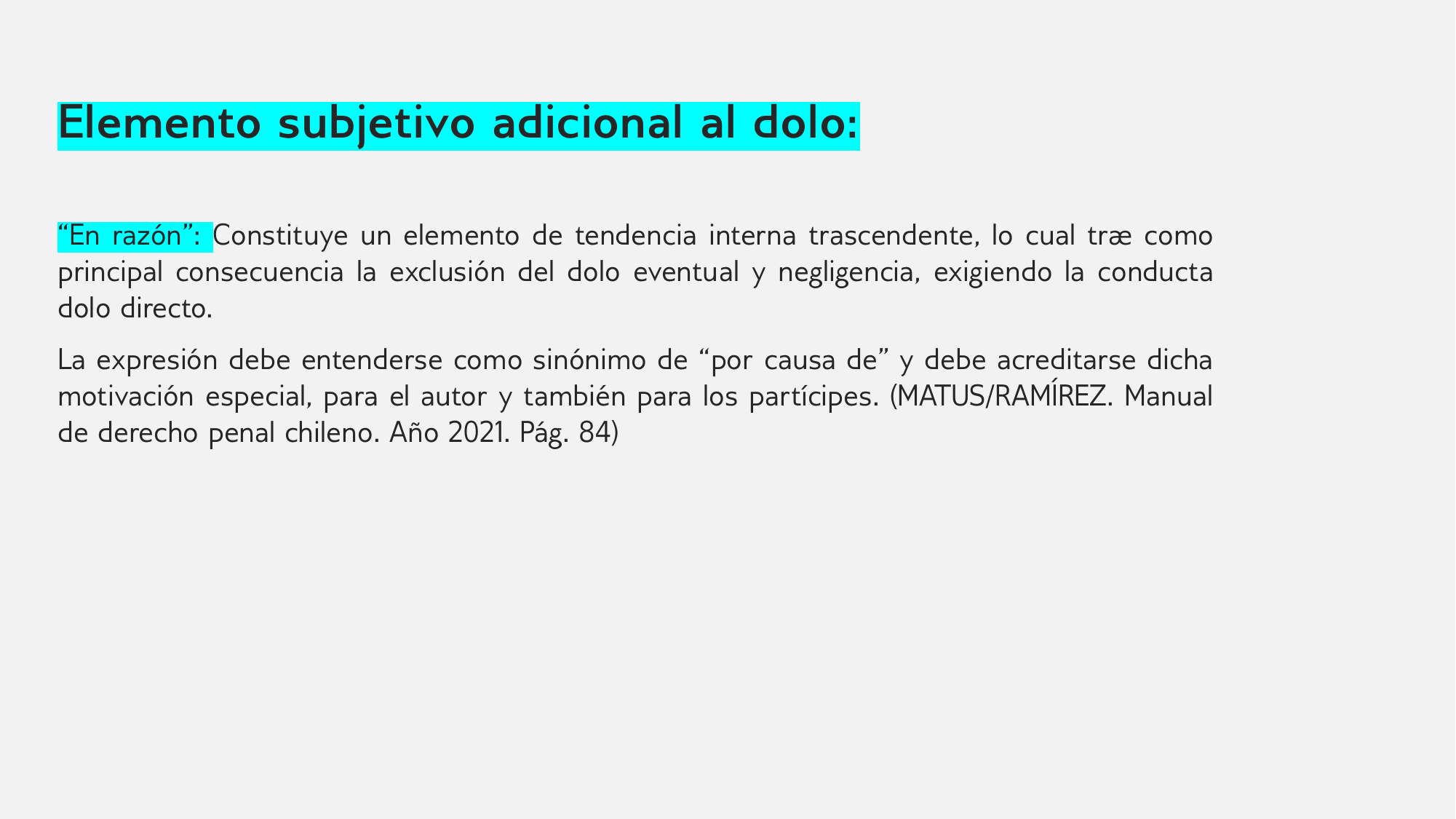

Elemento subjetivo adicional al dolo:

“En razón”: Constituye un elemento de tendencia interna trascendente, lo cual trae como principal consecuencia la exclusión del dolo eventual y negligencia, exigiendo la conducta dolo directo.
La expresión debe entenderse como sinónimo de “por causa de” y debe acreditarse dicha motivación especial, para el autor y también para los partícipes. (MATUS/RAMÍREZ. Manual de derecho penal chileno. Año 2021. Pág. 84)